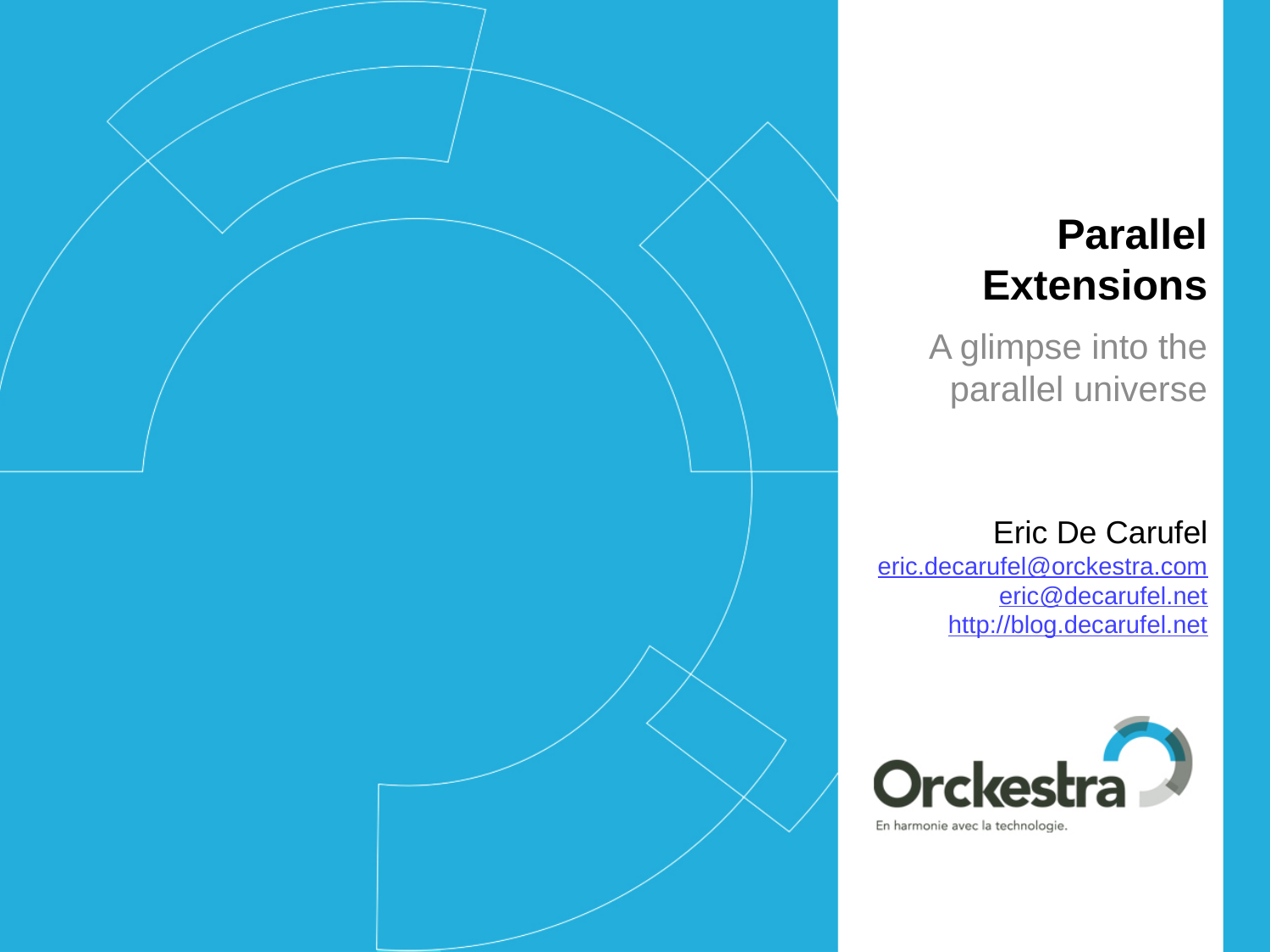

# Parallel Extensions
A glimpse into the parallel universe

Eric De Carufel
eric.decarufel@orckestra.com
eric@decarufel.net
http://blog.decarufel.net